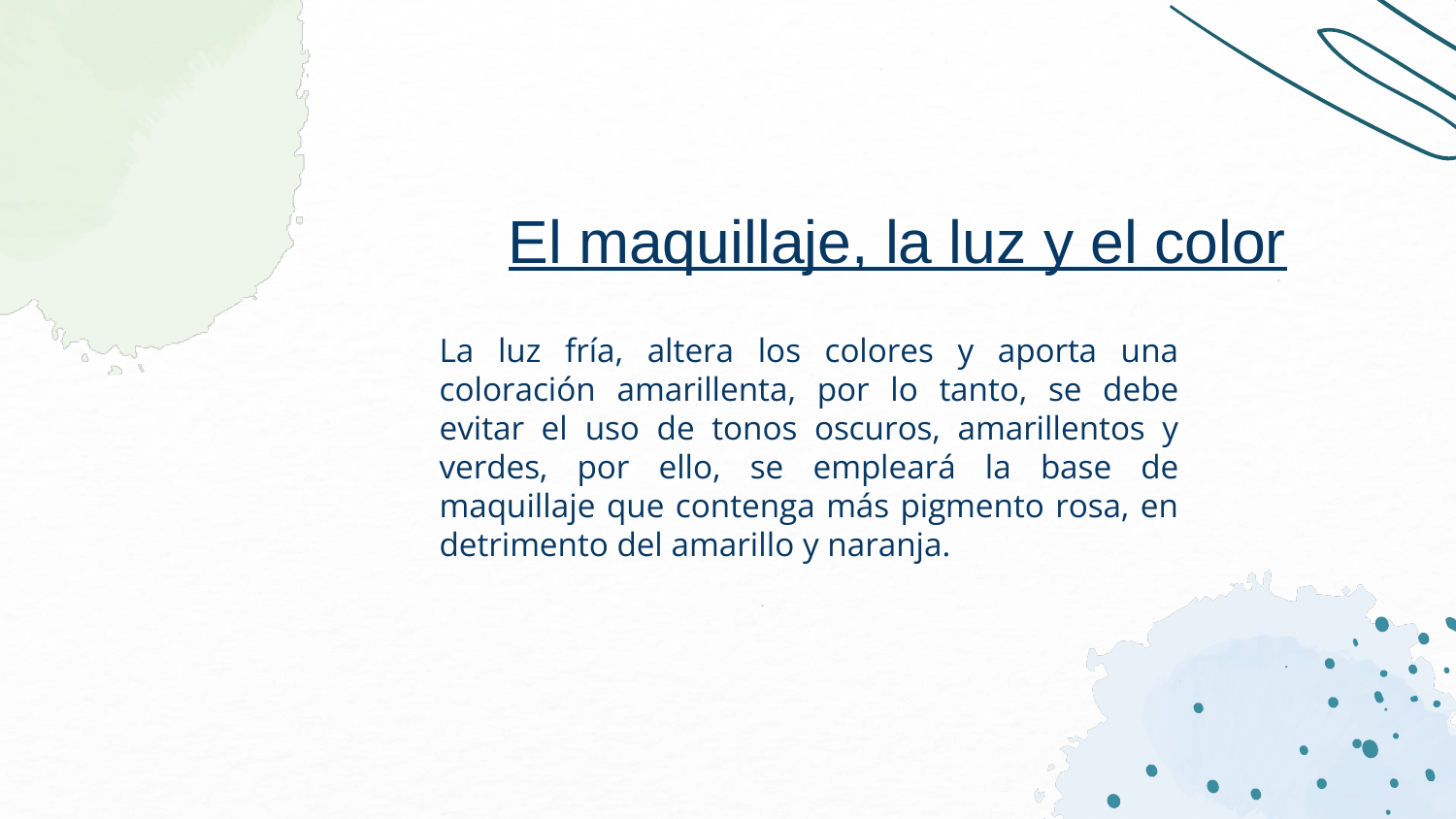

# El maquillaje, la luz y el color
La luz fría, altera los colores y aporta una coloración amarillenta, por lo tanto, se debe evitar el uso de tonos oscuros, amarillentos y verdes, por ello, se empleará la base de maquillaje que contenga más pigmento rosa, en detrimento del amarillo y naranja.